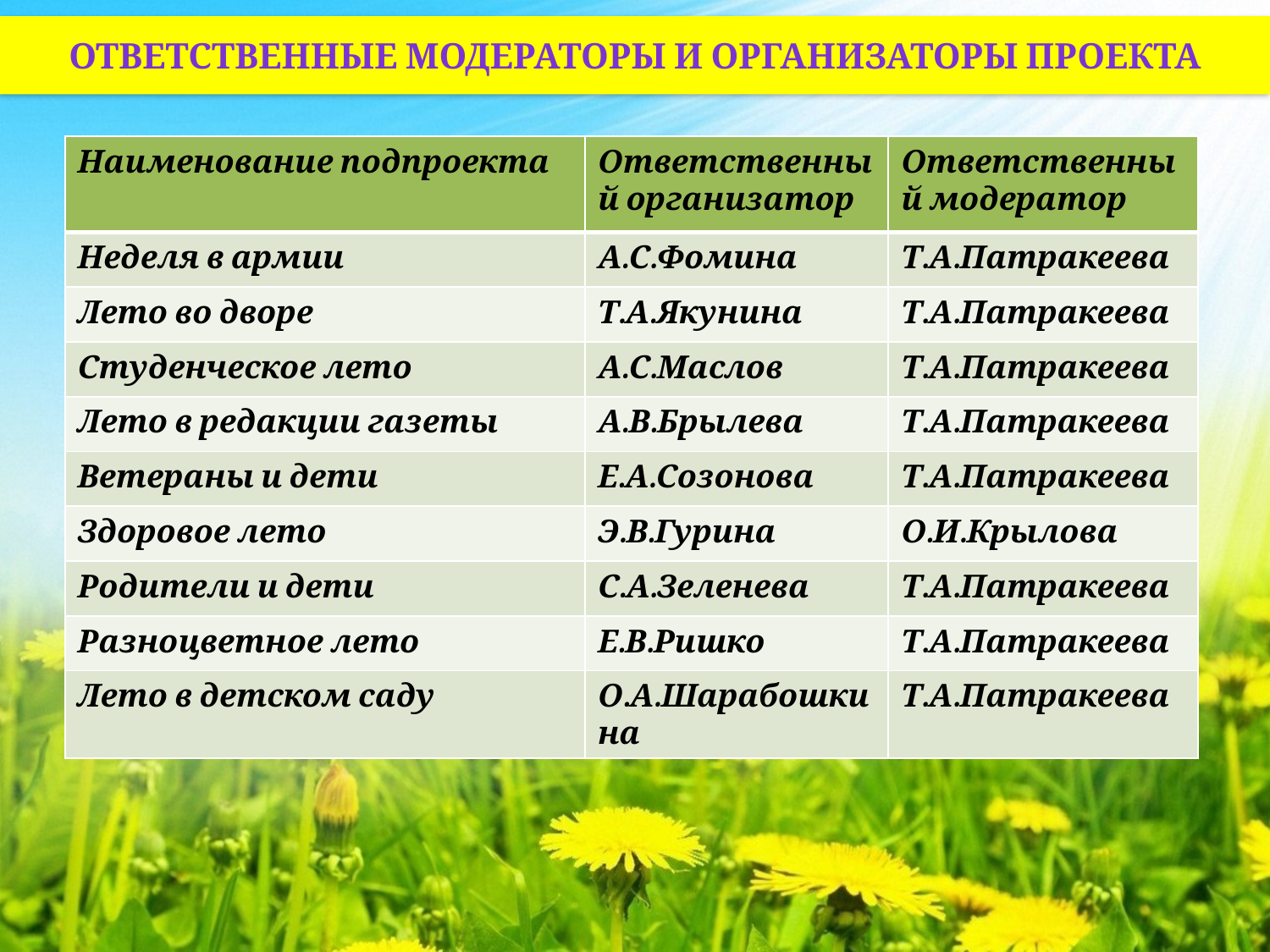

# Ответственные модераторы и организаторы проекта
| Наименование подпроекта | Ответственный организатор | Ответственный модератор |
| --- | --- | --- |
| Неделя в армии | А.С.Фомина | Т.А.Патракеева |
| Лето во дворе | Т.А.Якунина | Т.А.Патракеева |
| Студенческое лето | А.С.Маслов | Т.А.Патракеева |
| Лето в редакции газеты | А.В.Брылева | Т.А.Патракеева |
| Ветераны и дети | Е.А.Созонова | Т.А.Патракеева |
| Здоровое лето | Э.В.Гурина | О.И.Крылова |
| Родители и дети | С.А.Зеленева | Т.А.Патракеева |
| Разноцветное лето | Е.В.Ришко | Т.А.Патракеева |
| Лето в детском саду | О.А.Шарабошкина | Т.А.Патракеева |